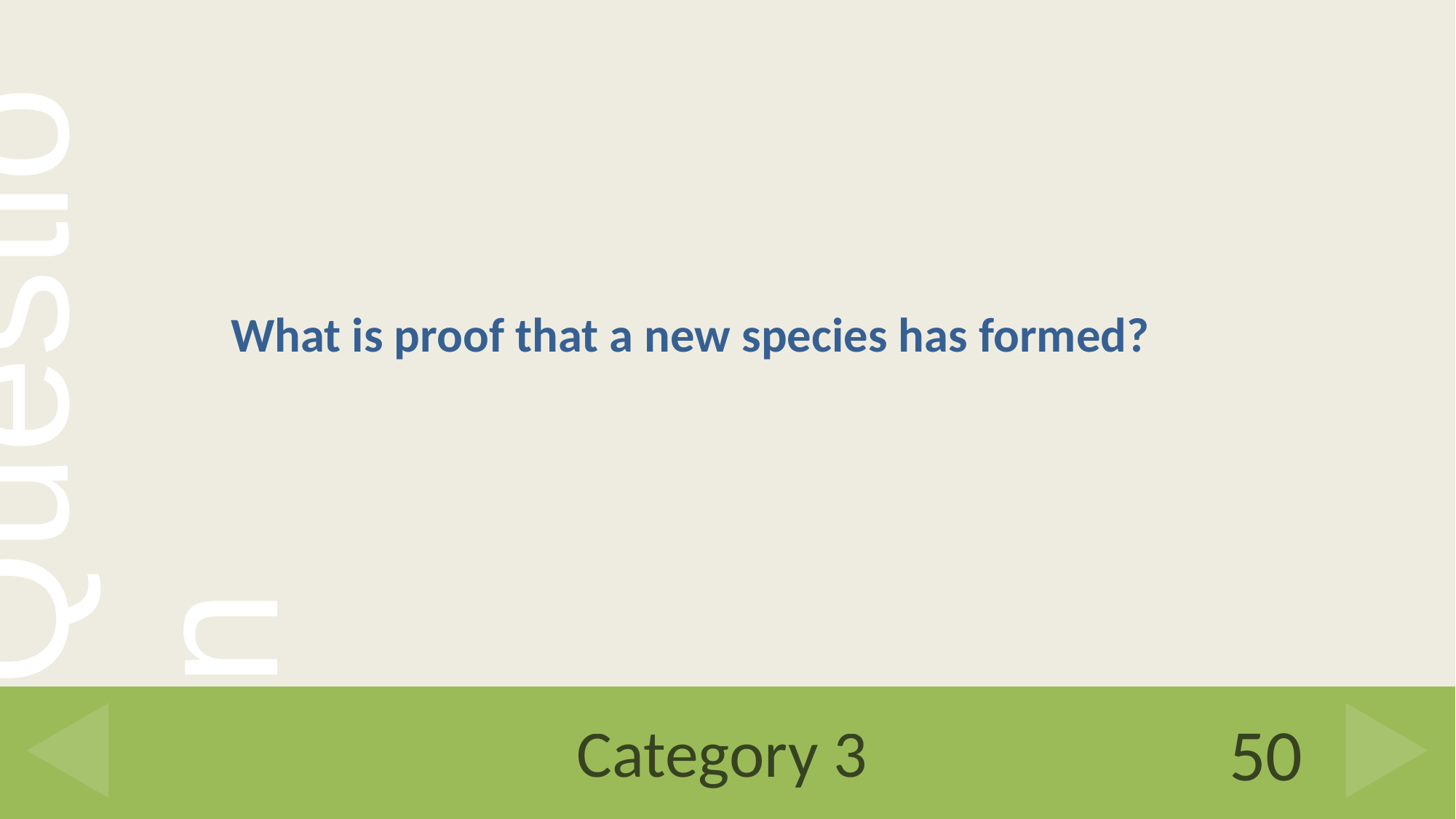

What is proof that a new species has formed?

# Category 3
50